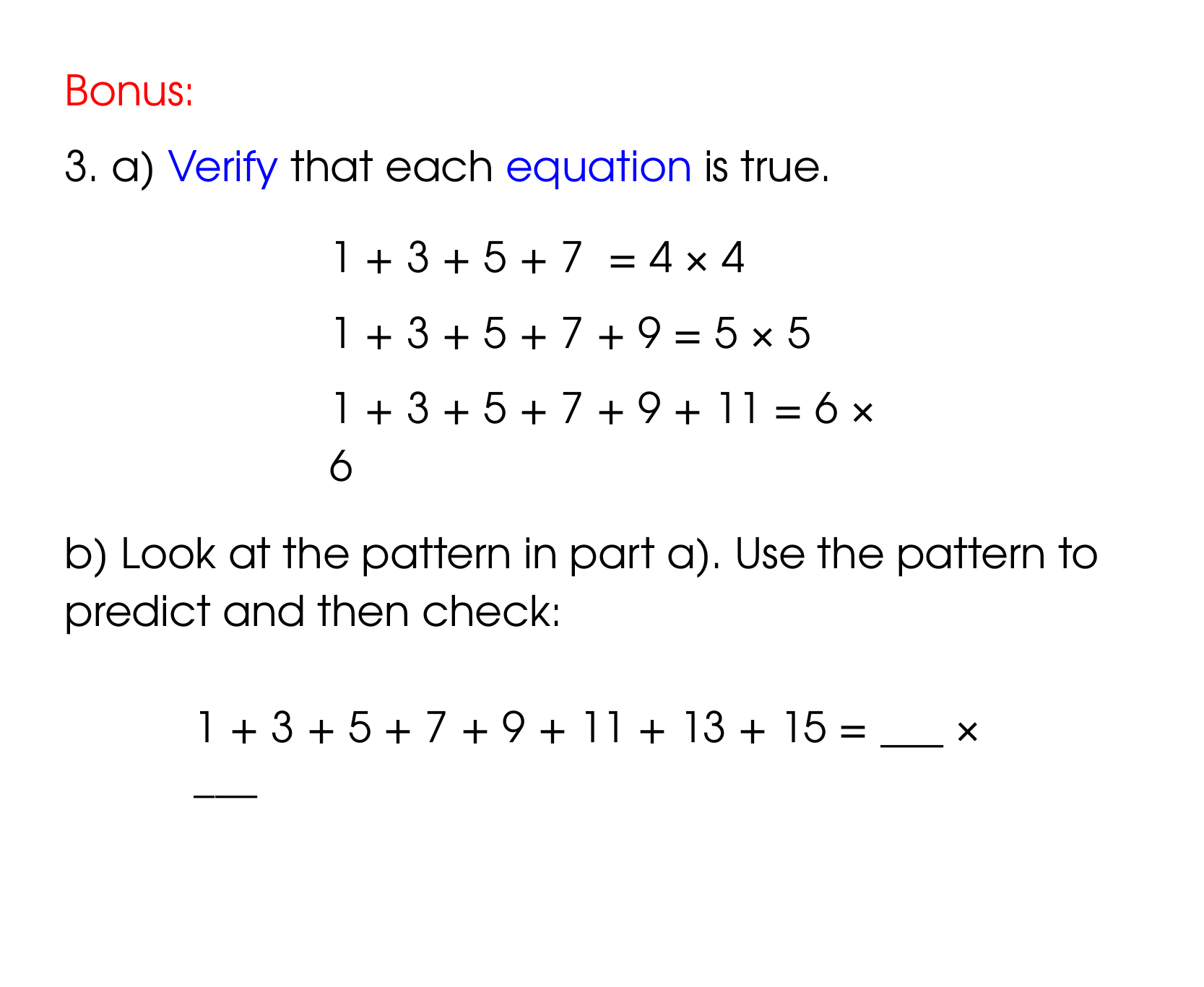

Bonus:
3. a) Verify that each equation is true.
1 + 3 + 5 + 7  = 4 × 4
1 + 3 + 5 + 7 + 9 = 5 × 5
1 + 3 + 5 + 7 + 9 + 11 = 6 × 6
b) Look at the pattern in part a). Use the pattern to predict and then check:
1 + 3 + 5 + 7 + 9 + 11 + 13 + 15 = ___ × ___